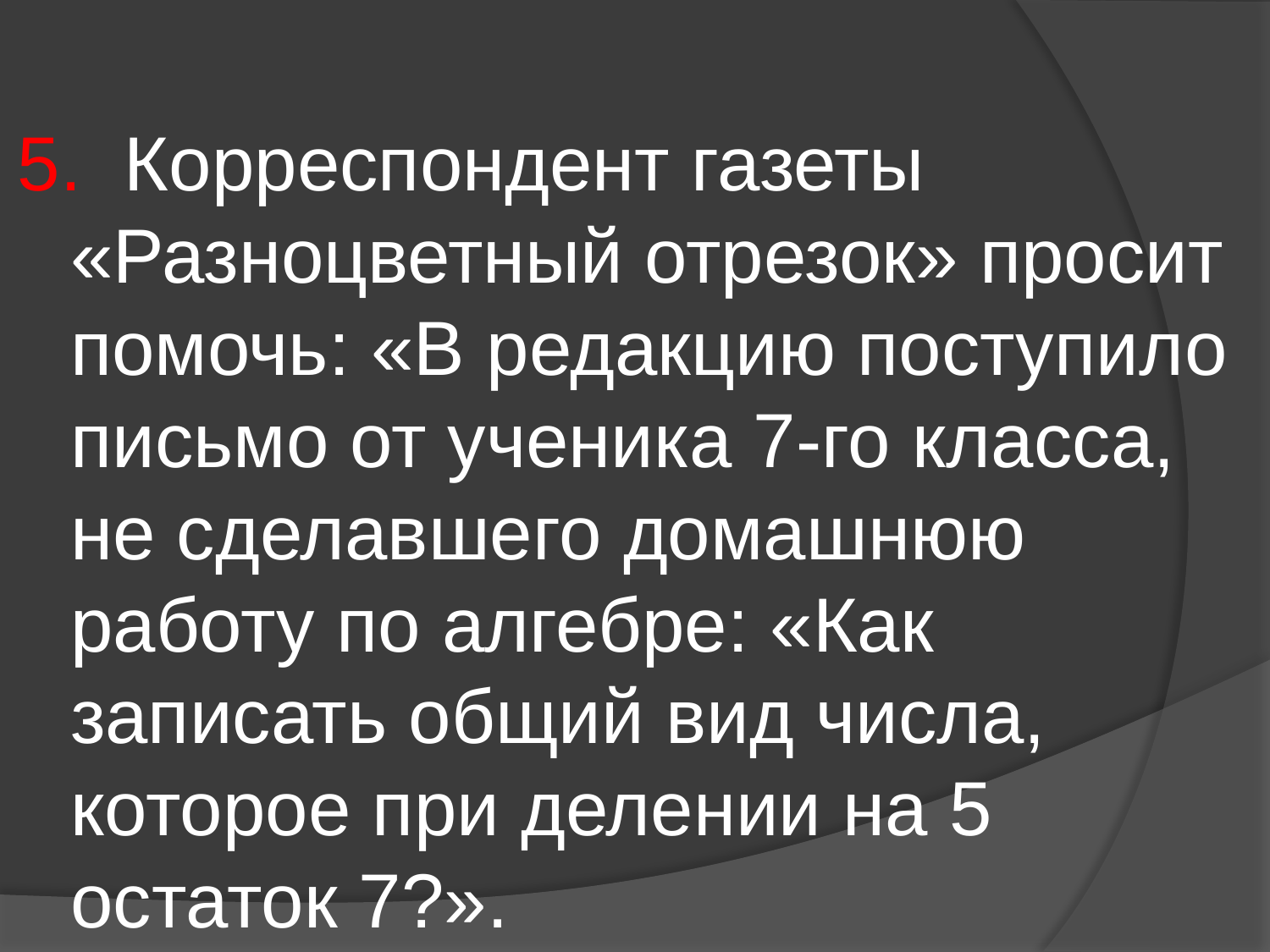

5.  Корреспондент газеты «Разноцветный отрезок» просит помочь: «В редакцию поступило письмо от ученика 7-го класса, не сделавшего домашнюю работу по алгебре: «Как записать общий вид числа, которое при делении на 5 остаток 7?».